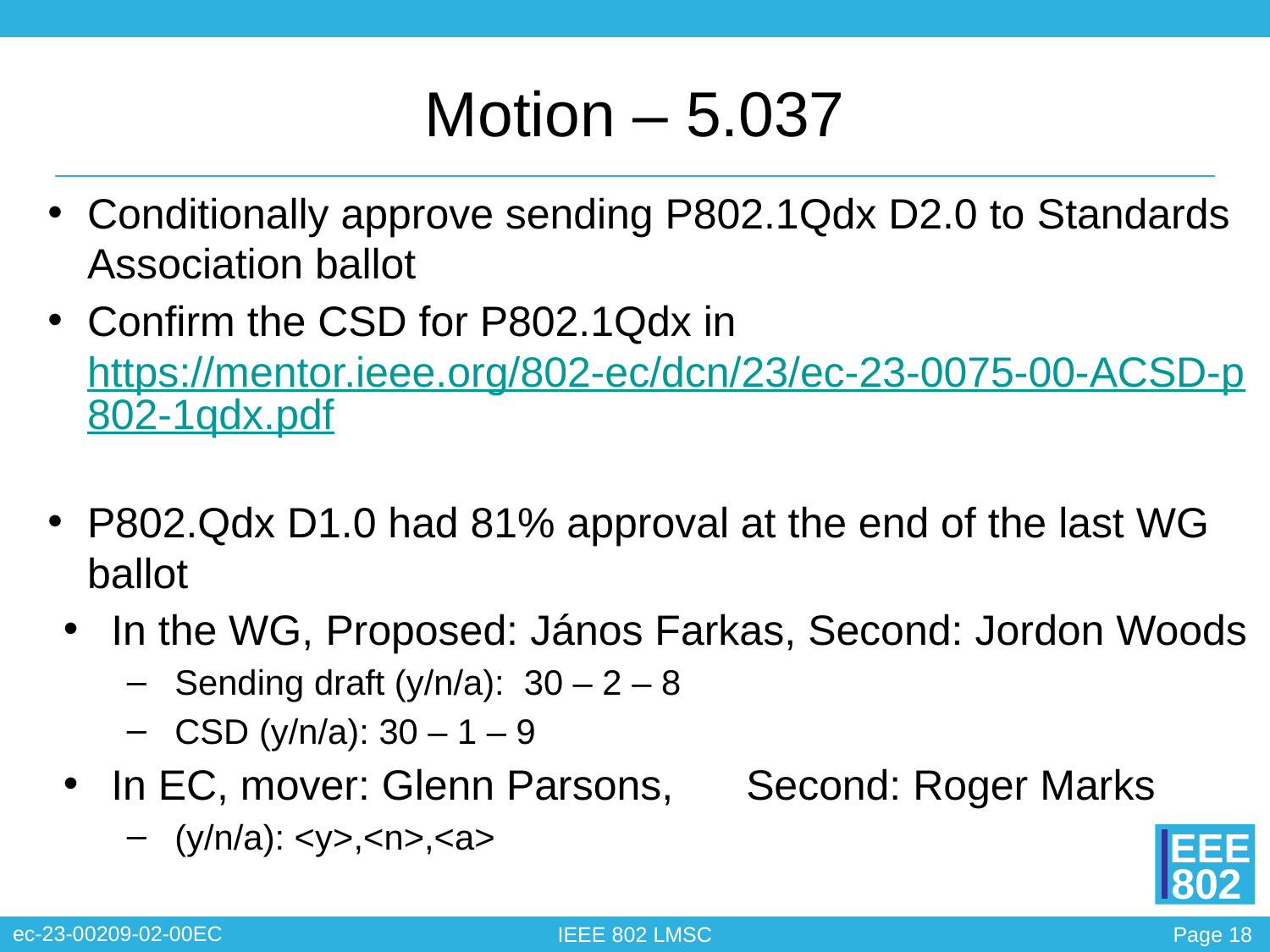

# Motion – 5.037
Conditionally approve sending P802.1Qdx D2.0 to Standards Association ballot
Confirm the CSD for P802.1Qdx in https://mentor.ieee.org/802-ec/dcn/23/ec-23-0075-00-ACSD-p802-1qdx.pdf
P802.Qdx D1.0 had 81% approval at the end of the last WG ballot
In the WG, Proposed: János Farkas, Second: Jordon Woods
Sending draft (y/n/a):  30 – 2 – 8
CSD (y/n/a): 30 – 1 – 9
In EC, mover: Glenn Parsons, 	Second: Roger Marks
(y/n/a): <y>,<n>,<a>